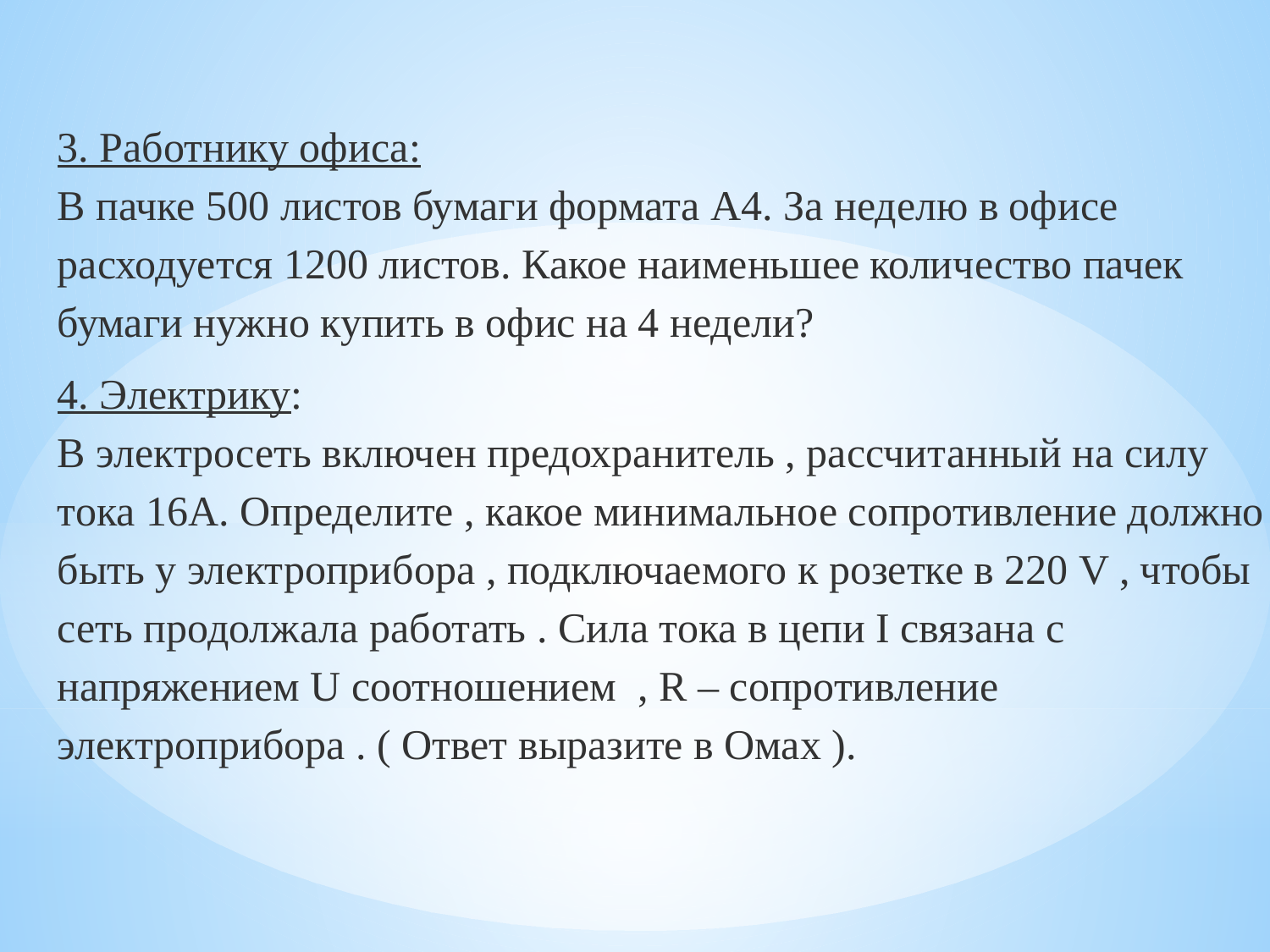

3. Работнику офиса:
В пачке 500 листов бумаги формата А4. За неделю в офисе расходуется 1200 листов. Какое наименьшее количество пачек бумаги нужно купить в офис на 4 недели?
4. Электрику: 
В электросеть включен предохранитель , рассчитанный на силу тока 16А. Определите , какое минимальное сопротивление должно быть у электроприбора , подключаемого к розетке в 220 V , чтобы сеть продолжала работать . Сила тока в цепи I связана с напряжением U соотношением  , R – сопротивление электроприбора . ( Ответ выразите в Омах ).